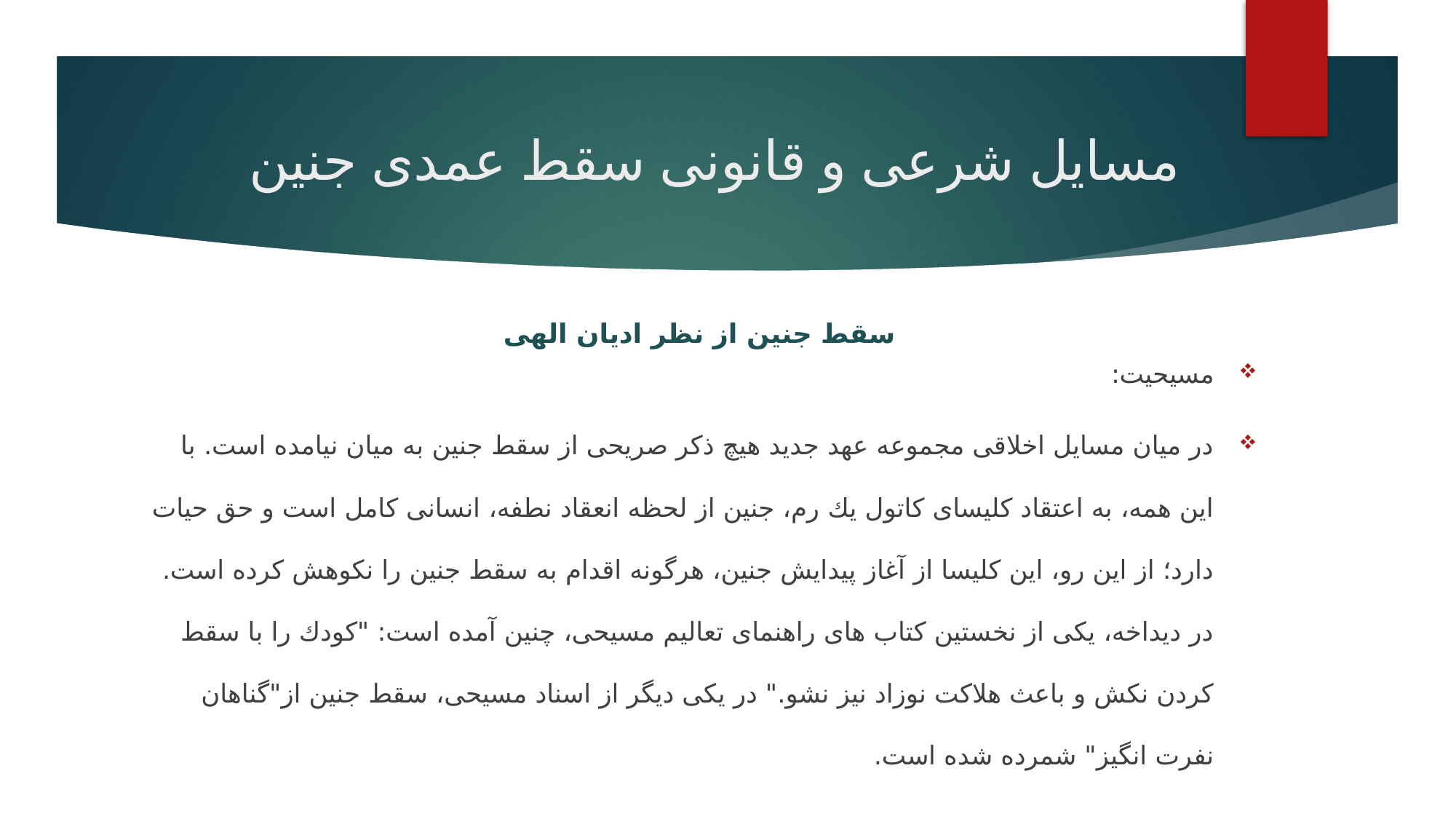

# مسایل شرعی و قانونی سقط عمدی جنین
سقط جنین از نظر ادیان الهی
مسیحیت:
در میان مسایل اخلاقی مجموعه عهد جدید هیچ ذكر صریحی از سقط جنین به میان نیامده است. با این همه، به اعتقاد كلیسای كاتول یك رم، جنین از لحظه انعقاد نطفه، انسانی كامل است و حق حیات دارد؛ از این رو، این كلیسا از آغاز پیدایش جنین، هرگونه اقدام به سقط جنین را نكوهش كرده است. در دیداخه، یكی از نخستین كتاب های راهنمای تعالیم مسیحی، چنین آمده است: "كودك را با سقط كردن نكش و باعث هلاکت نوزاد نیز نشو." در یكی دیگر از اسناد مسیحی، سقط جنین از"گناهان نفرت انگیز" شمرده شده است.